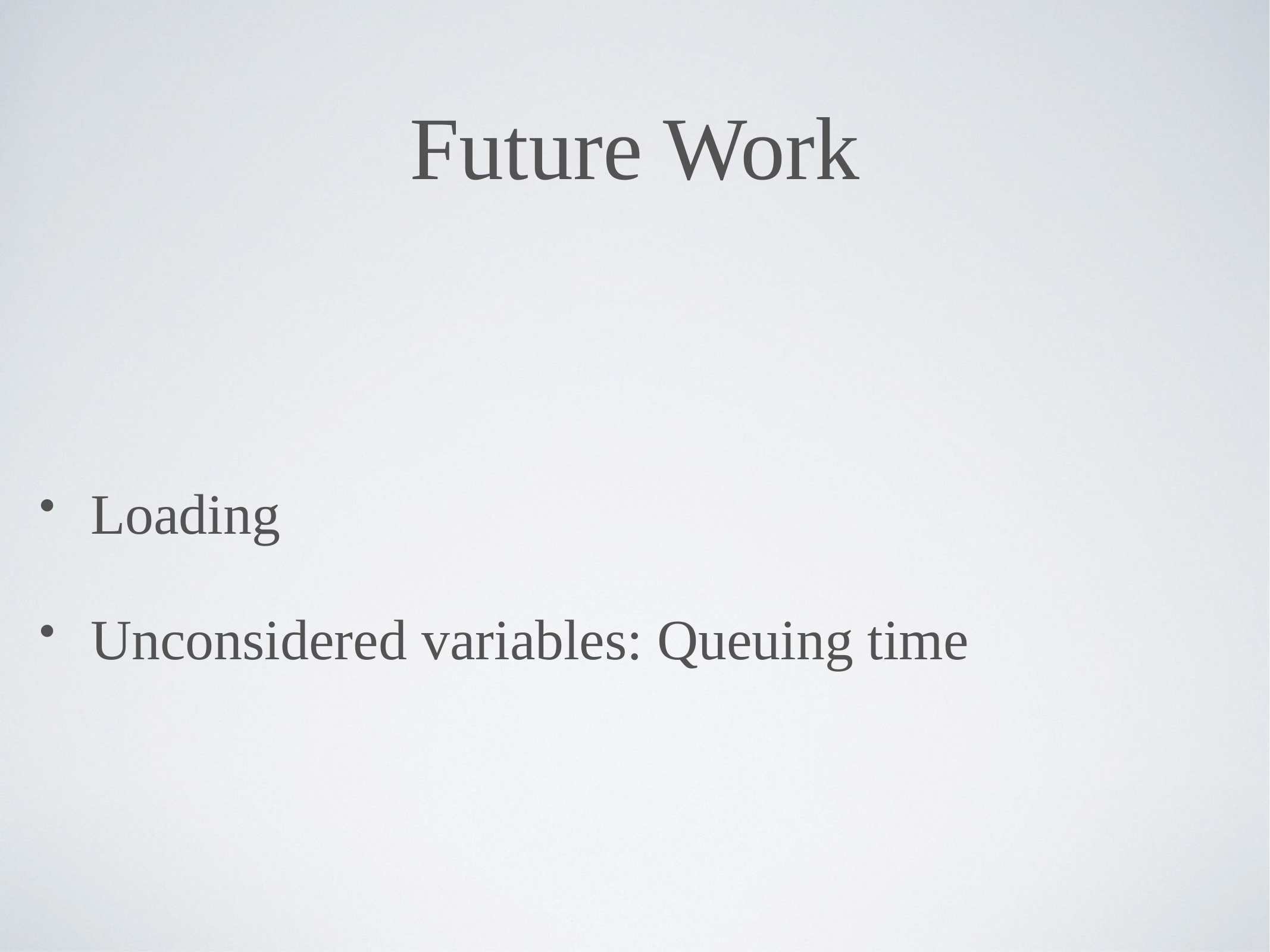

42
# Future Work
Loading
Unconsidered variables: Queuing time